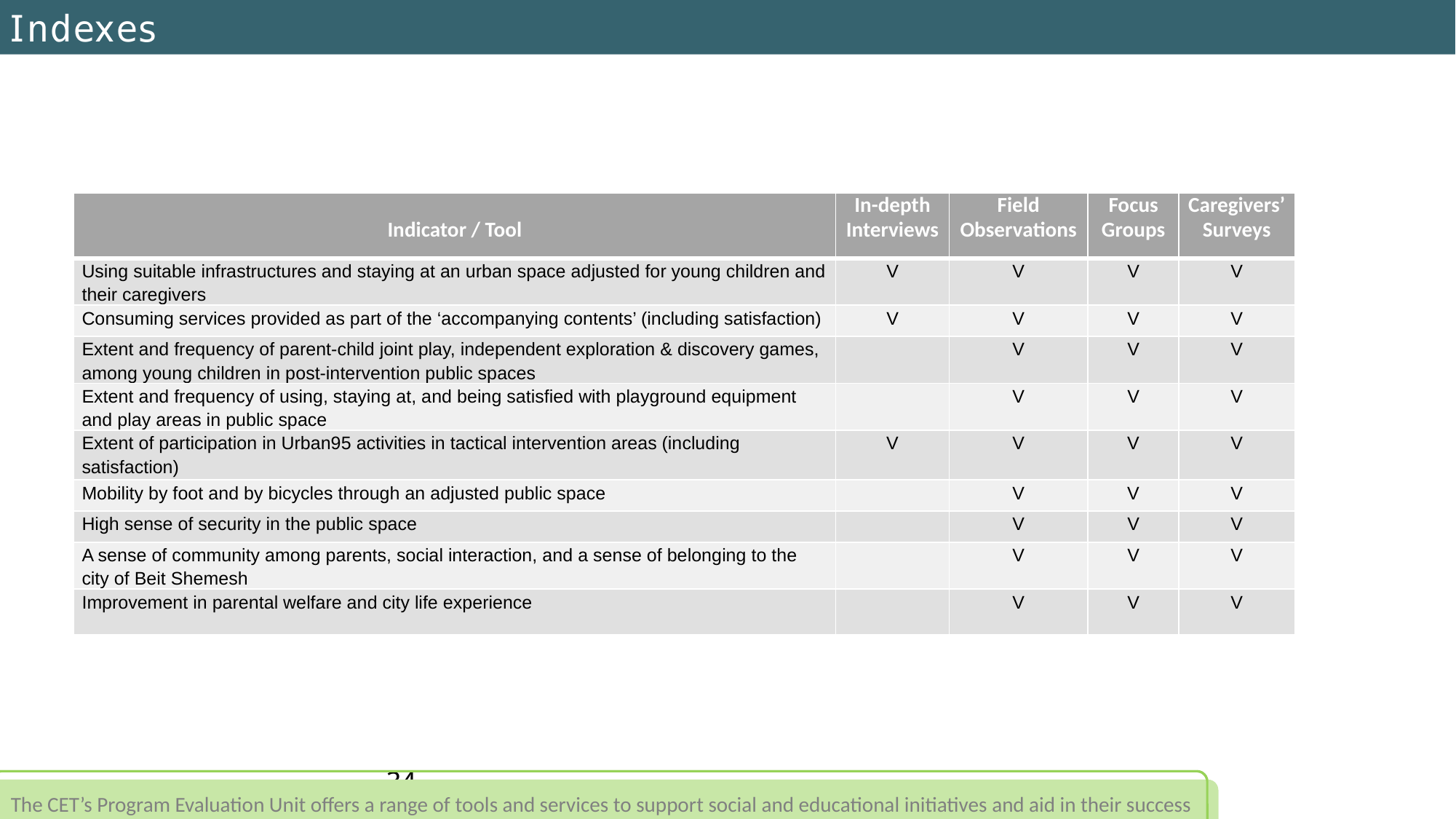

Indexes
| Indicator / Tool | In-depth Interviews | Field Observations | Focus Groups | Caregivers’ Surveys |
| --- | --- | --- | --- | --- |
| Using suitable infrastructures and staying at an urban space adjusted for young children and their caregivers | V | V | V | V |
| Consuming services provided as part of the ‘accompanying contents’ (including satisfaction) | V | V | V | V |
| Extent and frequency of parent-child joint play, independent exploration & discovery games, among young children in post-intervention public spaces |  | V | V | V |
| Extent and frequency of using, staying at, and being satisfied with playground equipment and play areas in public space |  | V | V | V |
| Extent of participation in Urban95 activities in tactical intervention areas (including satisfaction) | V | V | V | V |
| Mobility by foot and by bicycles through an adjusted public space |  | V | V | V |
| High sense of security in the public space |  | V | V | V |
| A sense of community among parents, social interaction, and a sense of belonging to the city of Beit Shemesh |  | V | V | V |
| Improvement in parental welfare and city life experience |  | V | V | V |